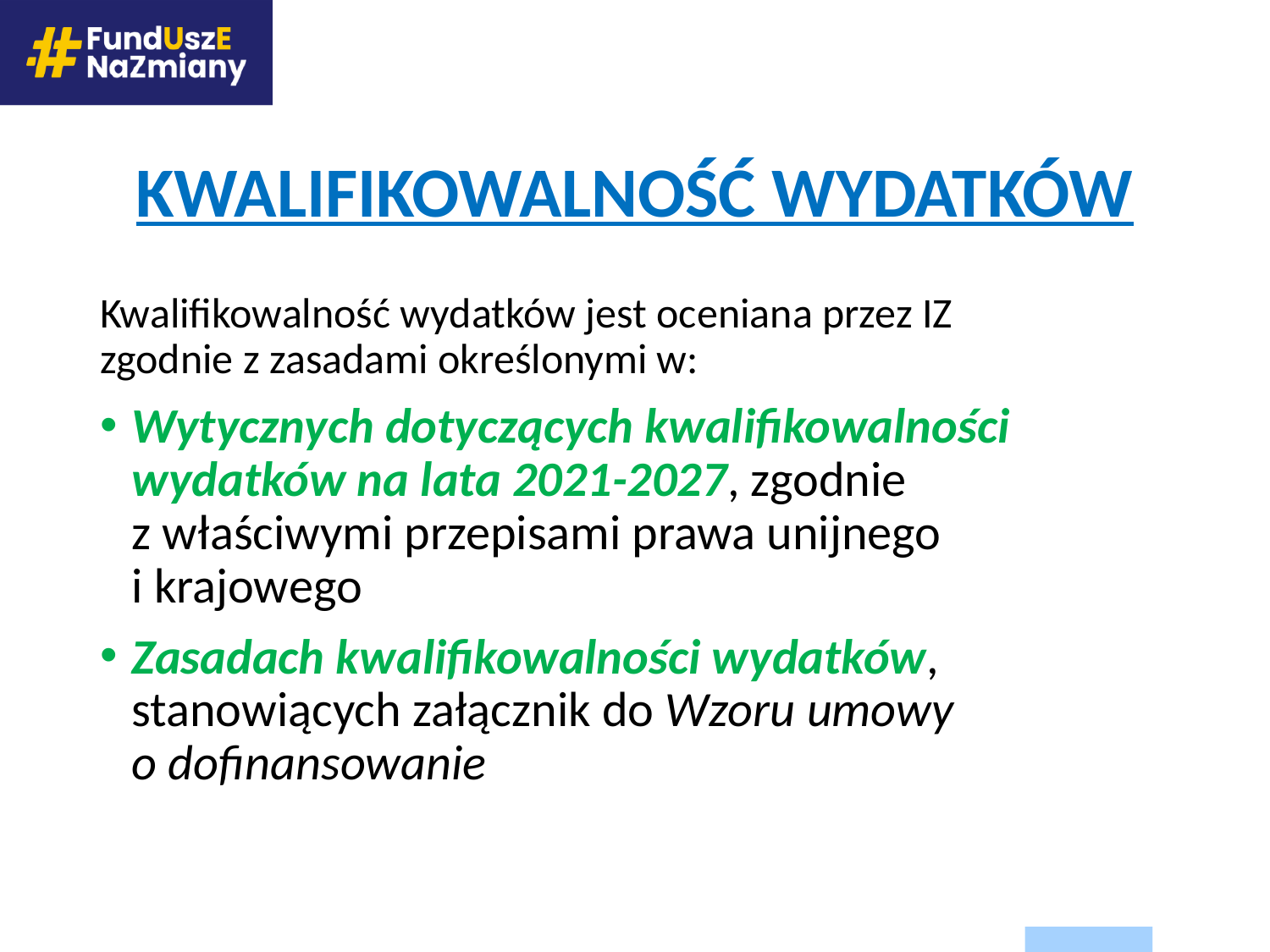

# KWALIFIKOWALNOŚĆ WYDATKÓW
Kwalifikowalność wydatków jest oceniana przez IZ
zgodnie z zasadami określonymi w:
Wytycznych dotyczących kwalifikowalności wydatków na lata 2021-2027, zgodnie z właściwymi przepisami prawa unijnego
i krajowego
Zasadach kwalifikowalności wydatków, stanowiących załącznik do Wzoru umowy
o dofinansowanie